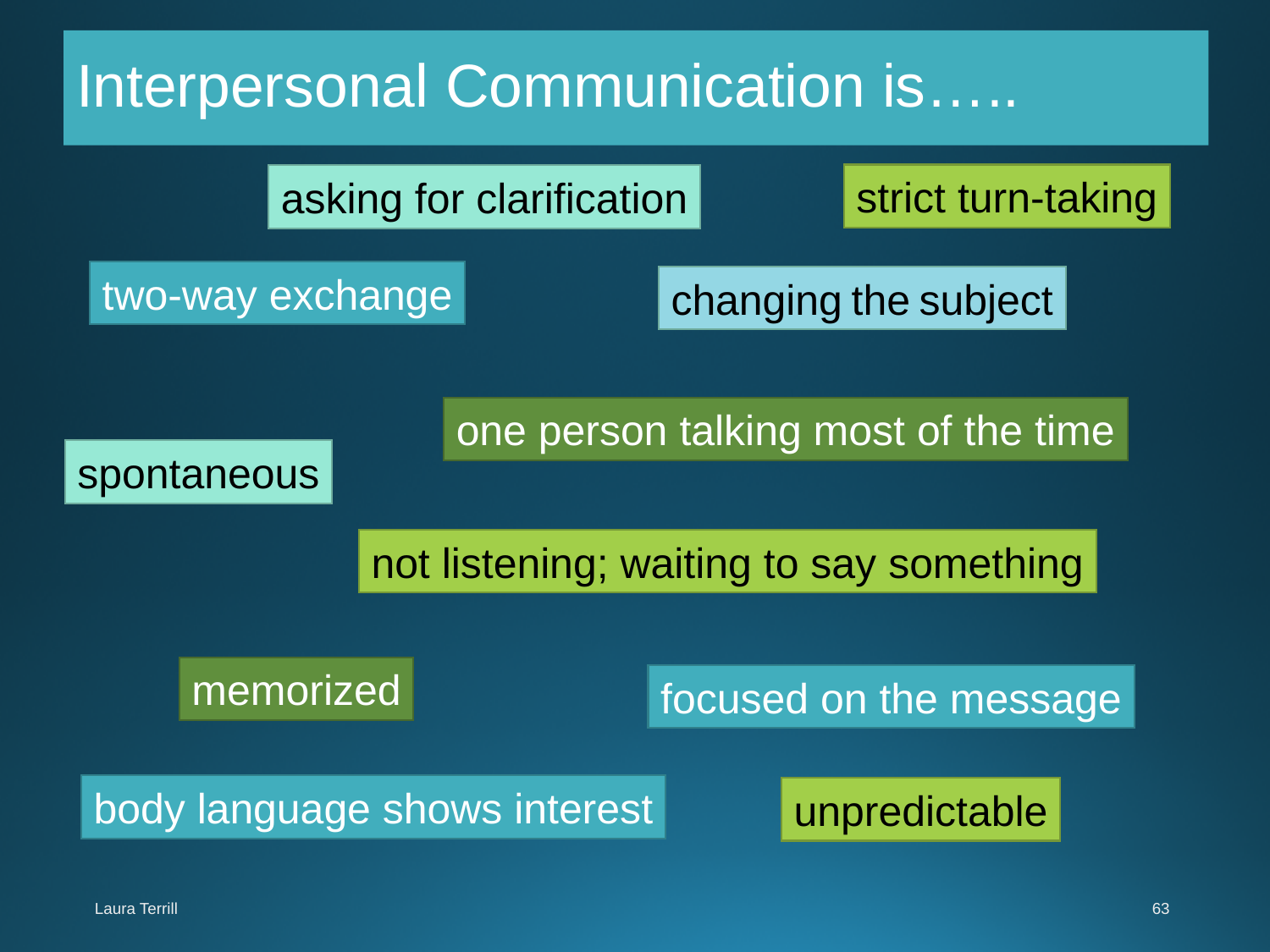

# Interpersonal Communication is…..
strict turn-taking
asking for clarification
two-way exchange
changing the subject
one person talking most of the time
spontaneous
not listening; waiting to say something
memorized
focused on the message
body language shows interest
unpredictable
Laura Terrill
63